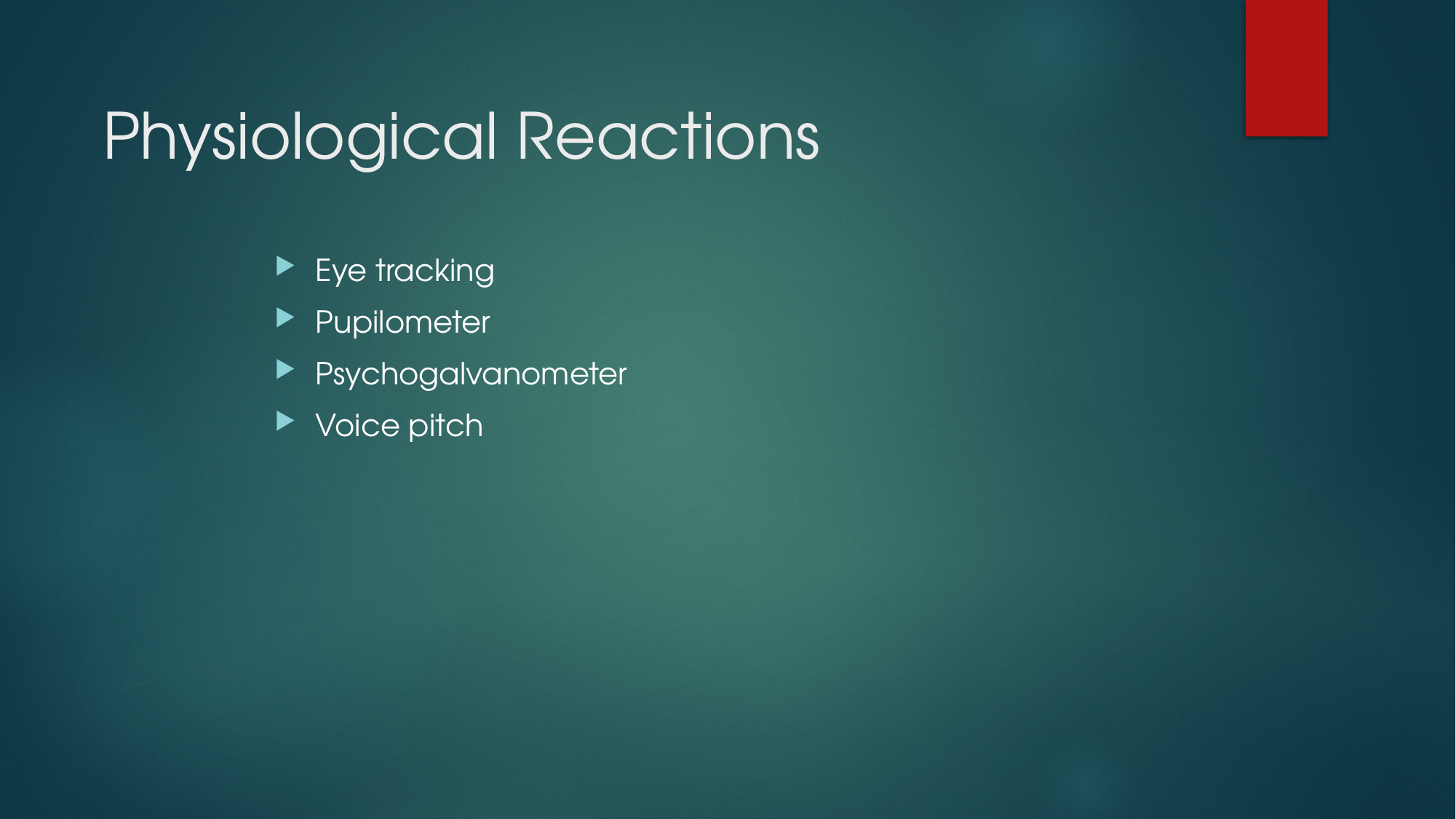

# Physiological Reactions
Eye tracking
Pupilometer
Psychogalvanometer
Voice pitch